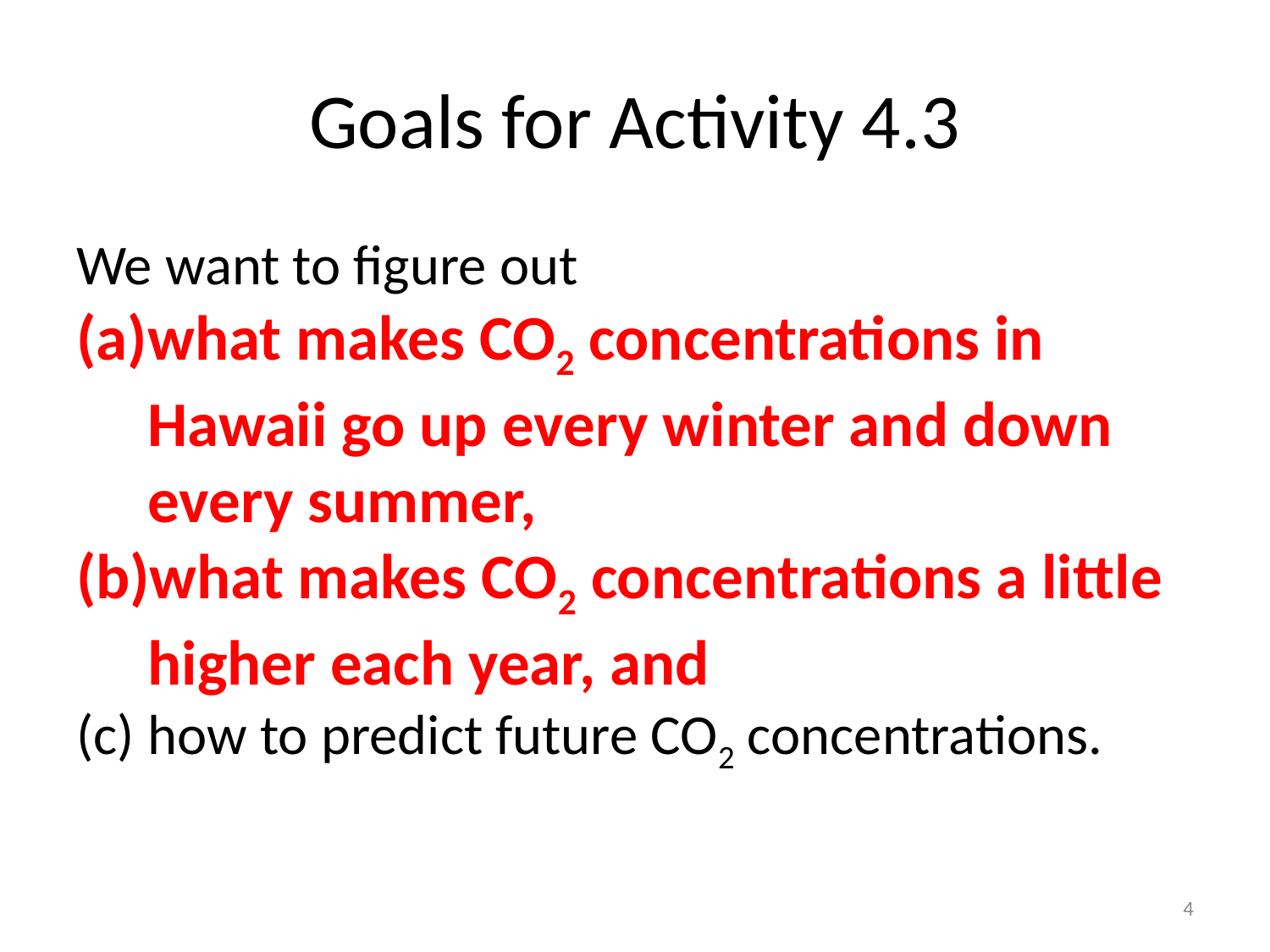

# Goals for Activity 4.3
We want to figure out
what makes CO2 concentrations in Hawaii go up every winter and down every summer,
what makes CO2 concentrations a little higher each year, and
how to predict future CO2 concentrations.
4